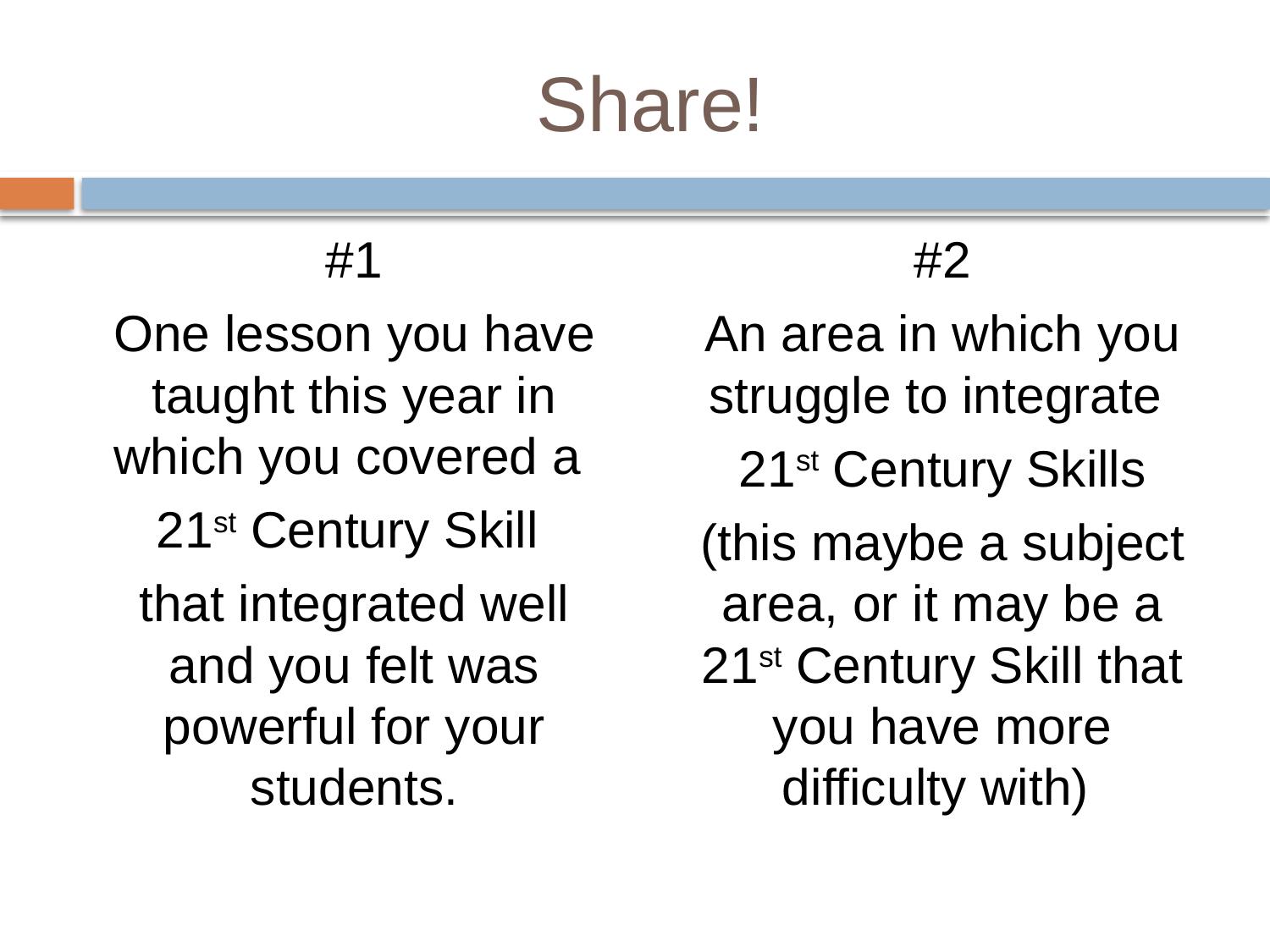

# Share!
#1
One lesson you have taught this year in which you covered a
21st Century Skill
that integrated well and you felt was powerful for your students.
#2
An area in which you struggle to integrate
21st Century Skills
(this maybe a subject area, or it may be a 21st Century Skill that you have more difficulty with)